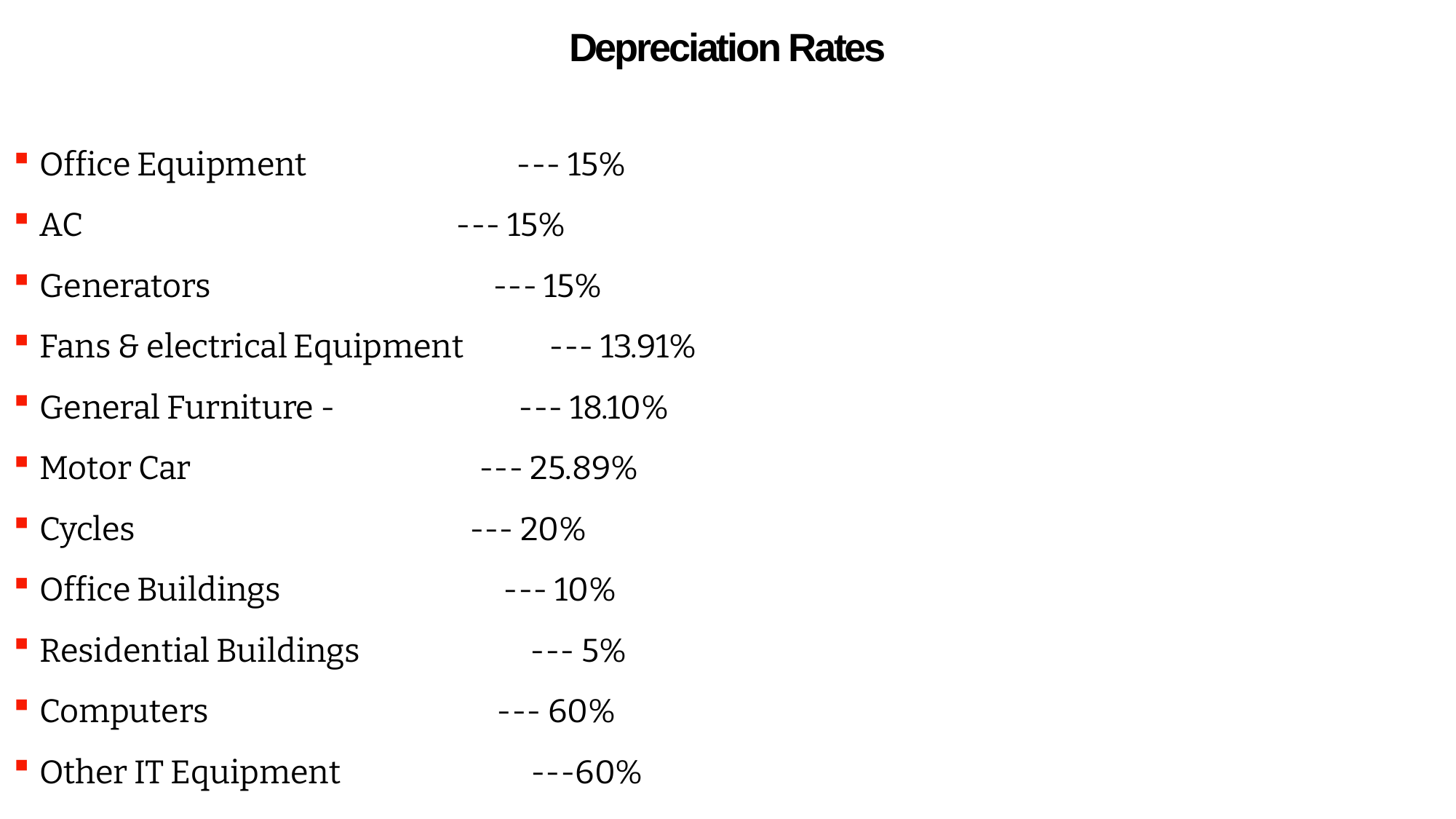

Depreciation Rates

Office Equipment                                --- 15%
AC                                                         --- 15%
Generators                                           --- 15%
Fans & electrical Equipment             --- 13.91%
General Furniture -                            --- 18.10%
Motor Car                                            --- 25.89%
Cycles                                                   --- 20%
Office Buildings                                  --- 10%
Residential Buildings                          --- 5%
Computers                                            --- 60%
Other IT Equipment                             ---60%